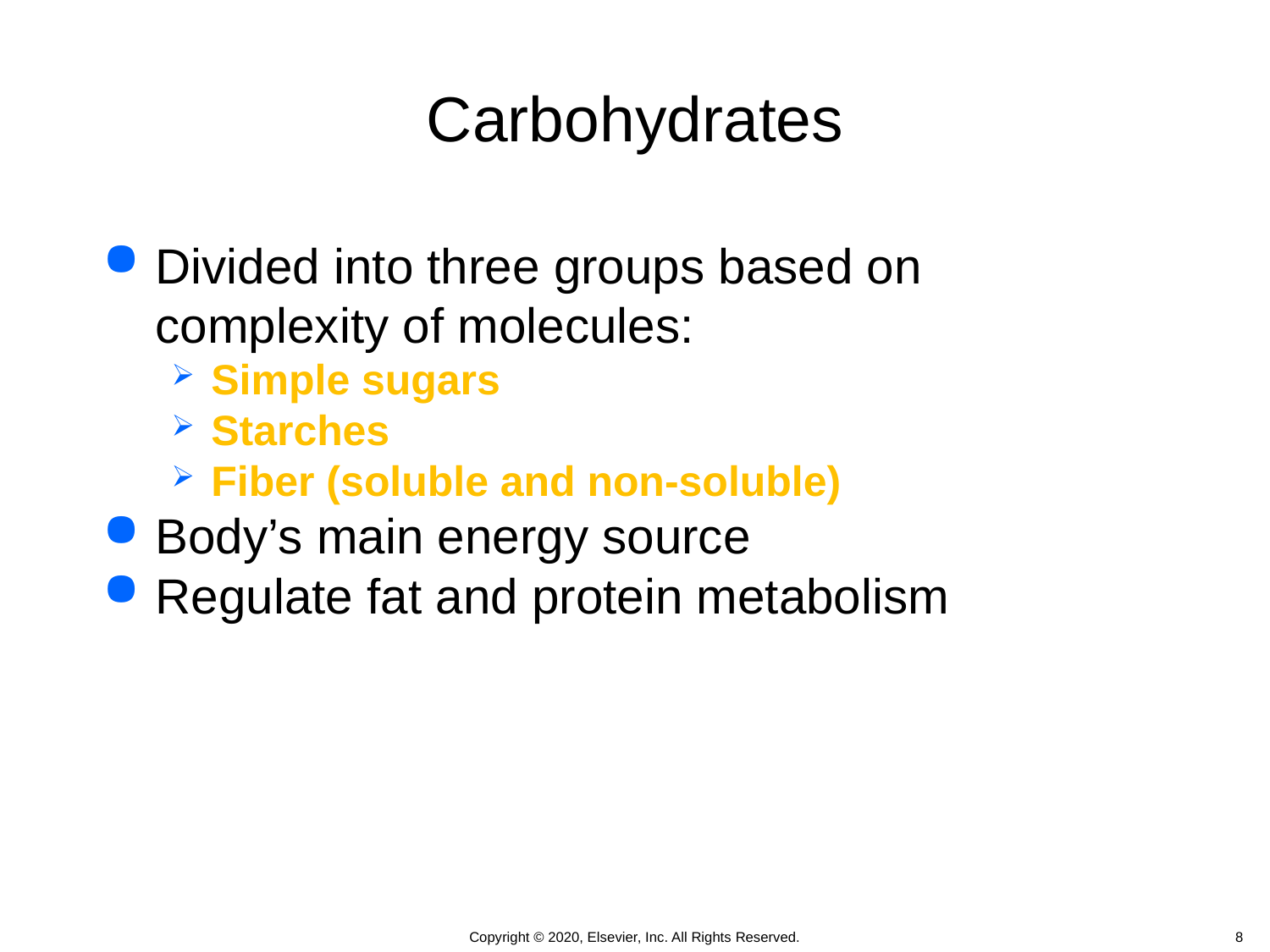

# Carbohydrates
Divided into three groups based on complexity of molecules:
Simple sugars
Starches
Fiber (soluble and non-soluble)
Body’s main energy source
Regulate fat and protein metabolism
 8